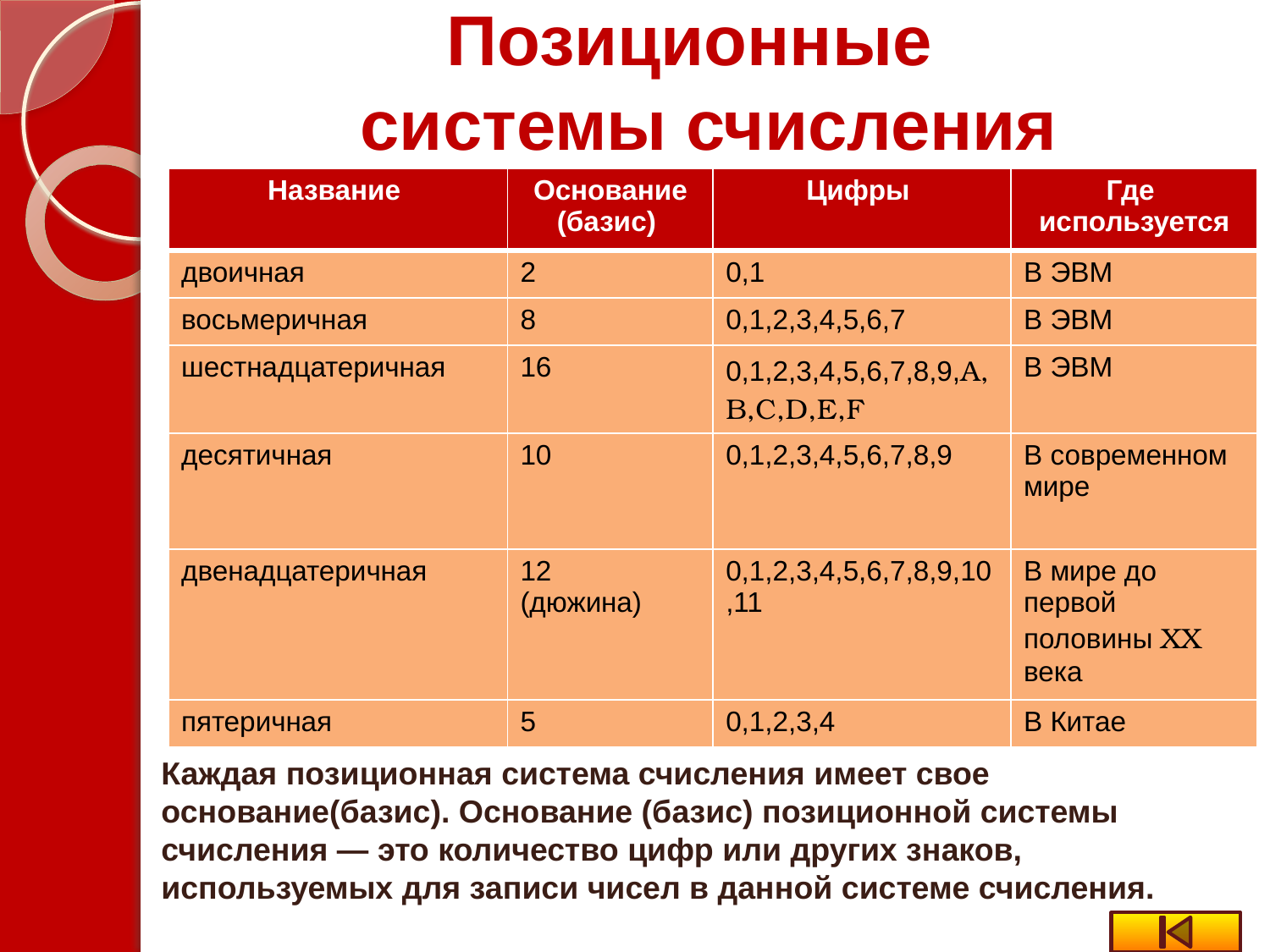

# Позиционные системы счисления
| Название | Основание (базис) | Цифры | Где используется |
| --- | --- | --- | --- |
| двоичная | 2 | 0,1 | В ЭВМ |
| восьмеричная | 8 | 0,1,2,3,4,5,6,7 | В ЭВМ |
| шестнадцатеричная | 16 | 0,1,2,3,4,5,6,7,8,9,A,B,C,D,E,F | В ЭВМ |
| десятичная | 10 | 0,1,2,3,4,5,6,7,8,9 | В современном мире |
| двенадцатеричная | 12 (дюжина) | 0,1,2,3,4,5,6,7,8,9,10,11 | В мире до первой половины XX века |
| пятеричная | 5 | 0,1,2,3,4 | В Китае |

Каждая позиционная система счисления имеет свое основание(базис). Основание (базис) позиционной системы счисления — это количество цифр или других знаков, используемых для записи чисел в данной системе счисления.